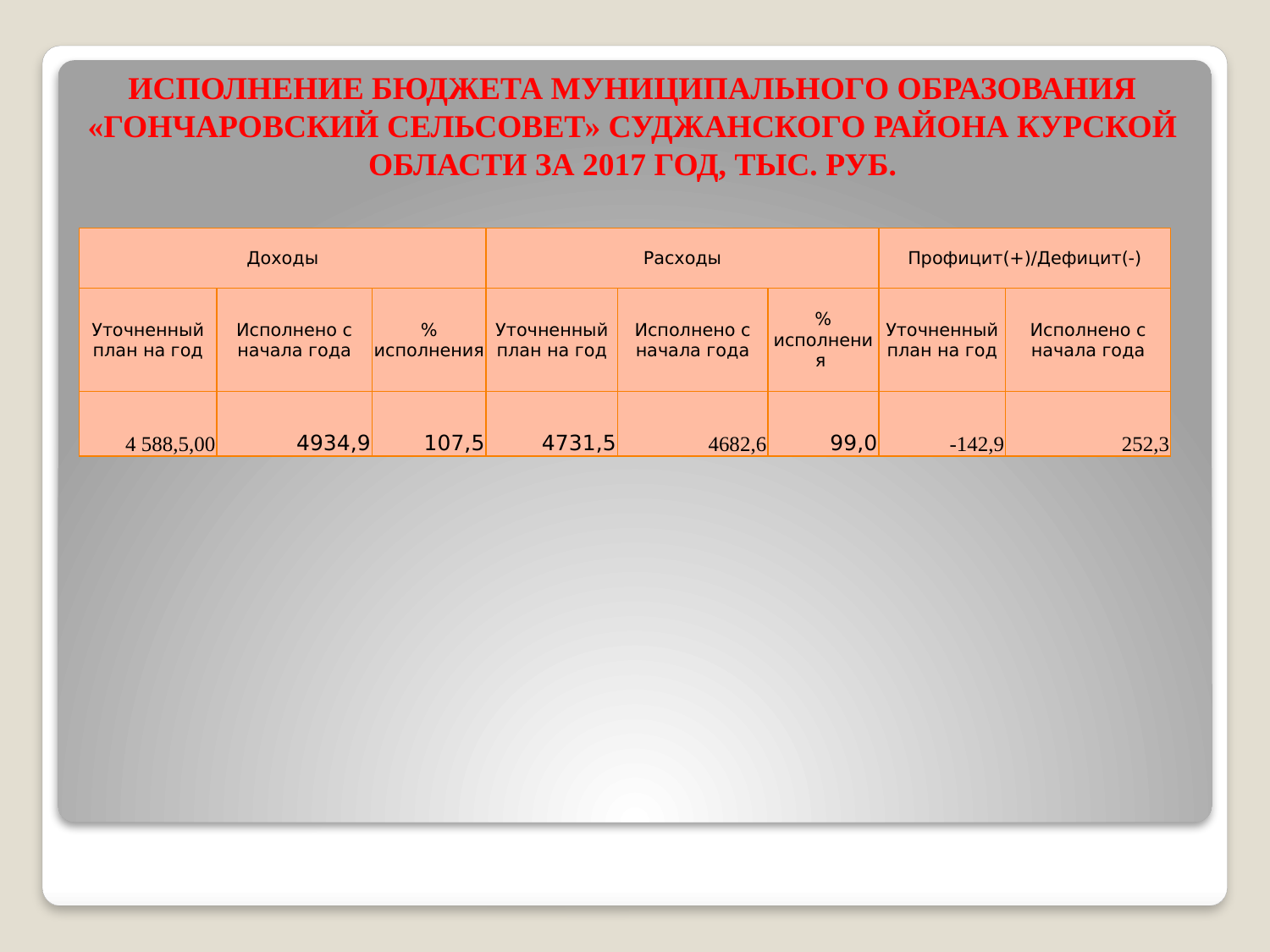

# Исполнение бюджета муниципального образования «Гончаровский сельсовет» Суджанского района Курской области за 2017 год, тыс. руб.
| Доходы |  |  | Расходы |  |  | Профицит(+)/Дефицит(-) |  |
| --- | --- | --- | --- | --- | --- | --- | --- |
| Уточненный план на год | Исполнено с начала года | % исполнения | Уточненный план на год | Исполнено с начала года | % исполнения | Уточненный план на год | Исполнено с начала года |
| 4 588,5,00 | 4934,9 | 107,5 | 4731,5 | 4682,6 | 99,0 | -142,9 | 252,3 |